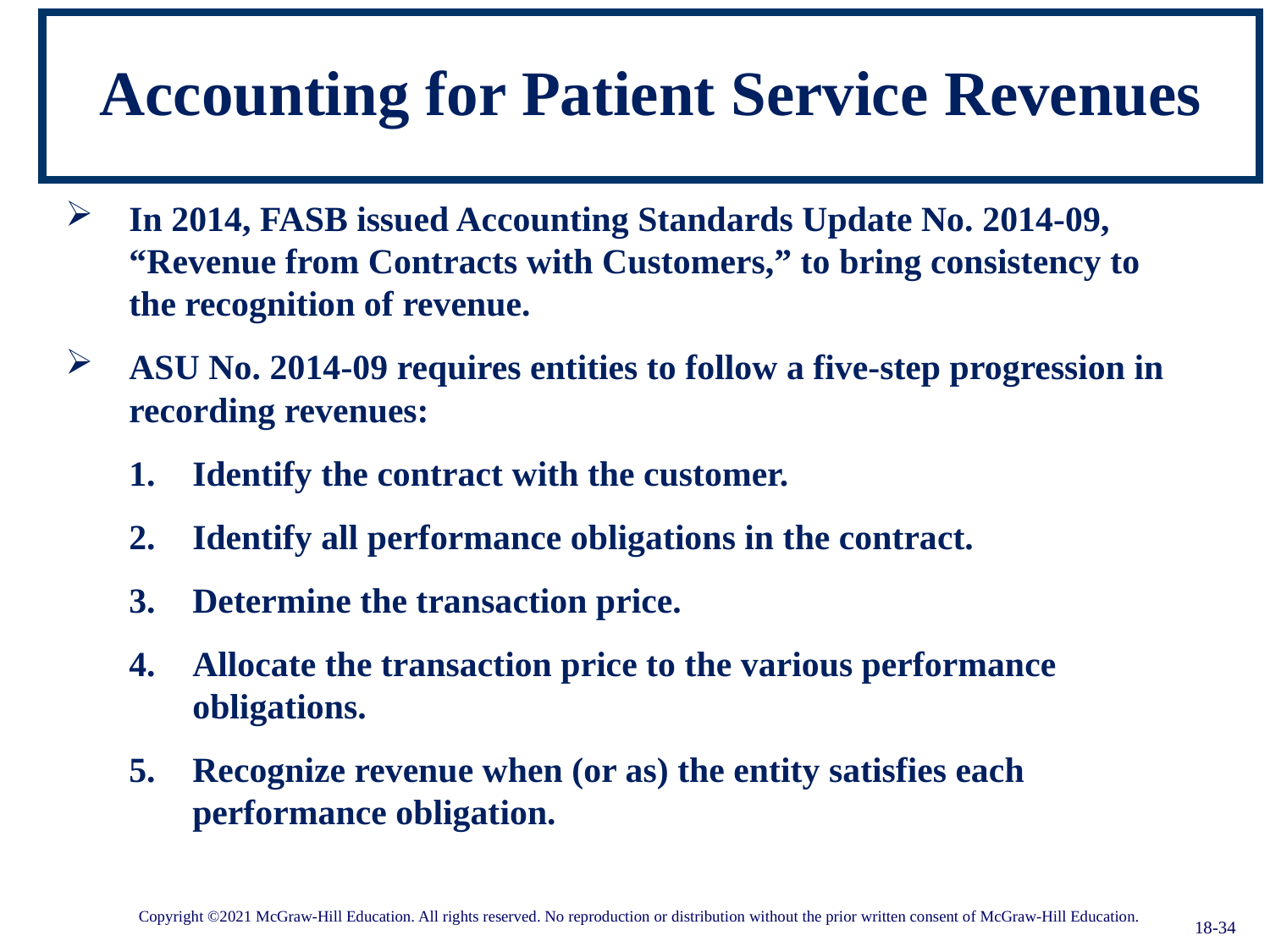

# Accounting for Patient Service Revenues
In 2014, FASB issued Accounting Standards Update No. 2014-09, “Revenue from Contracts with Customers,” to bring consistency to the recognition of revenue.
ASU No. 2014-09 requires entities to follow a five-step progression in recording revenues:
Identify the contract with the customer.
Identify all performance obligations in the contract.
Determine the transaction price.
Allocate the transaction price to the various performance obligations.
Recognize revenue when (or as) the entity satisfies each performance obligation.
18-34
Copyright ©2021 McGraw-Hill Education. All rights reserved. No reproduction or distribution without the prior written consent of McGraw-Hill Education.